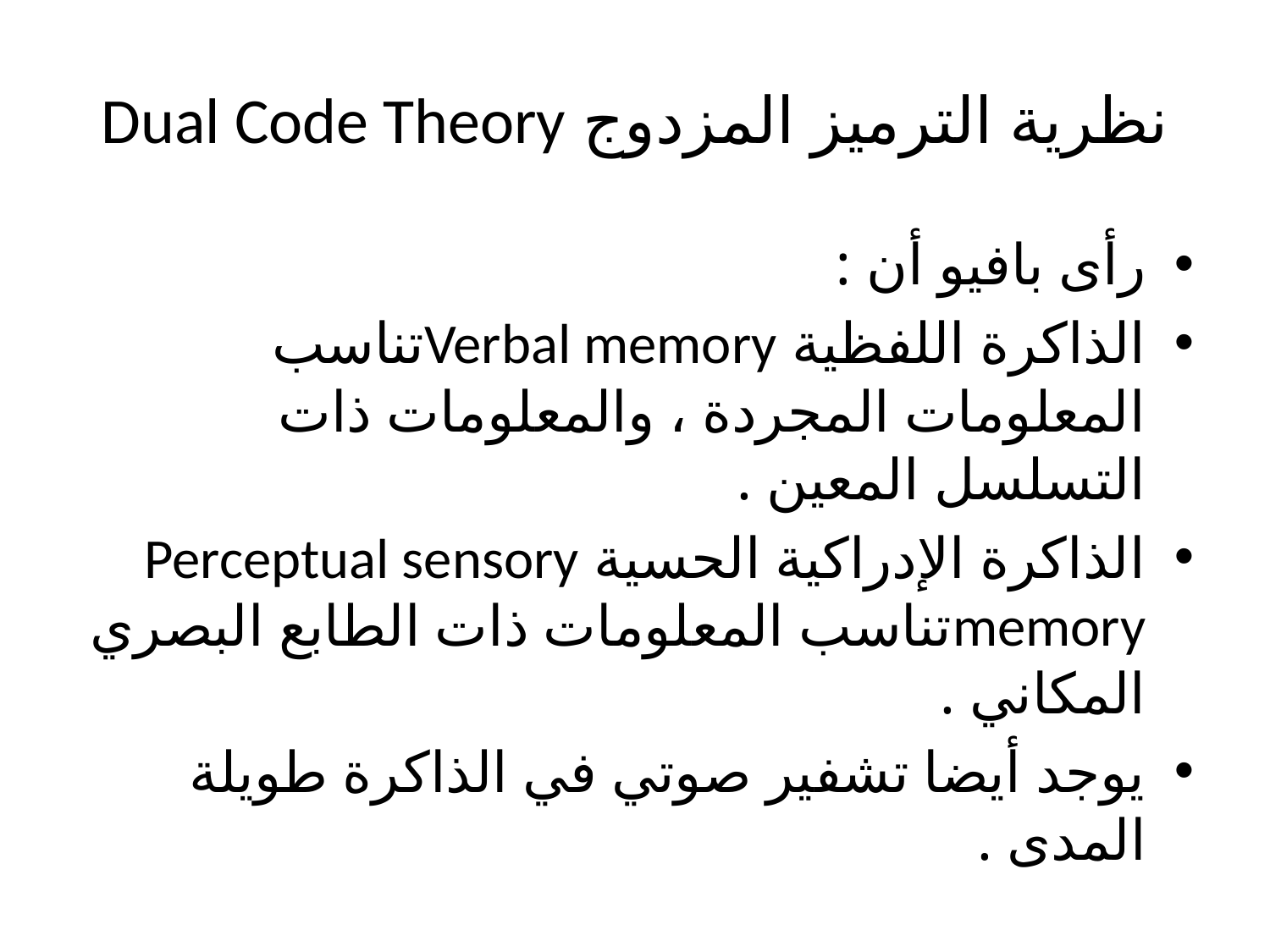

# نظرية الترميز المزدوج Dual Code Theory
رأى بافيو أن :
الذاكرة اللفظية Verbal memoryتناسب المعلومات المجردة ، والمعلومات ذات التسلسل المعين .
الذاكرة الإدراكية الحسية Perceptual sensory memoryتناسب المعلومات ذات الطابع البصري المكاني .
يوجد أيضا تشفير صوتي في الذاكرة طويلة المدى .